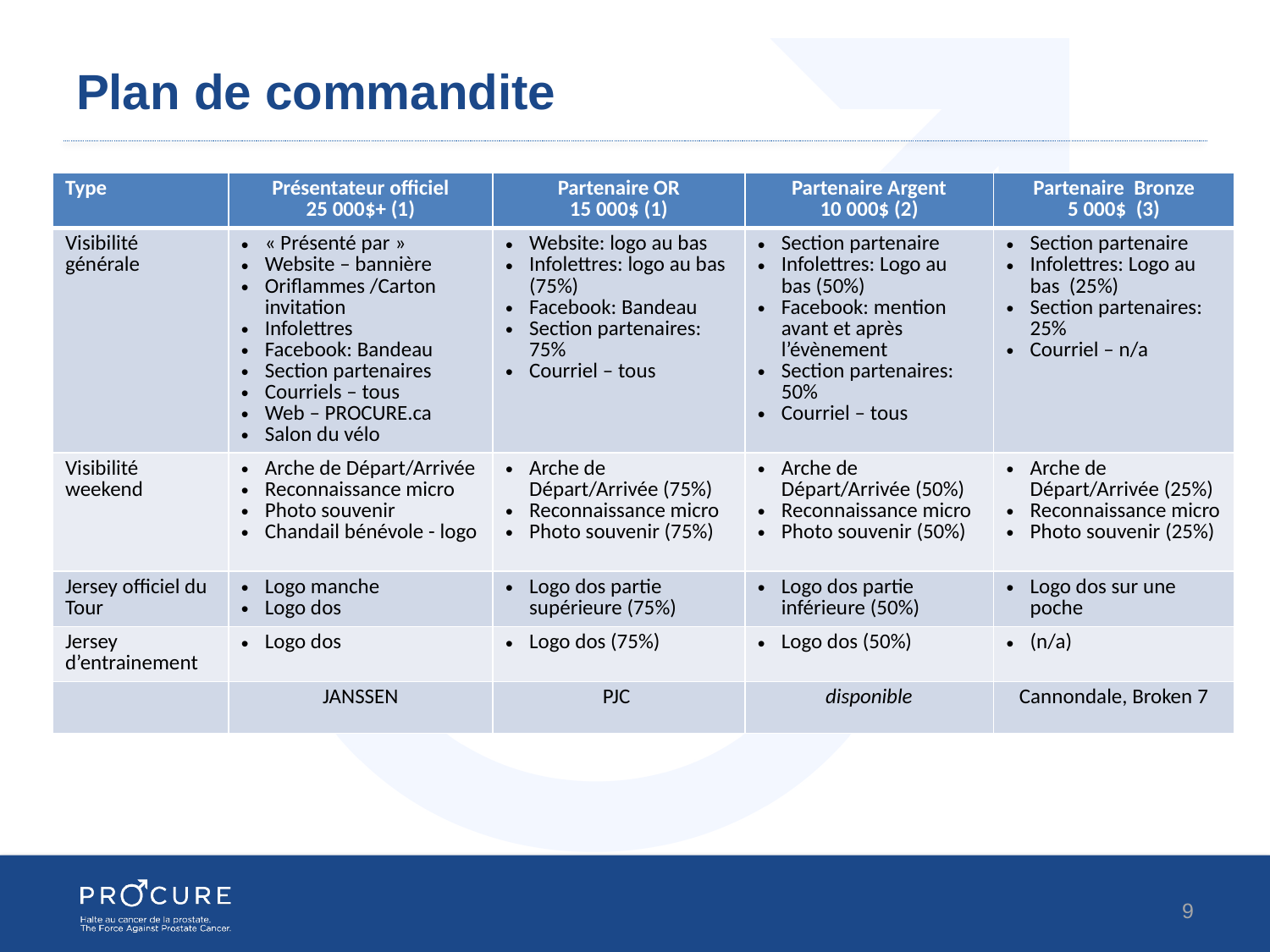

# Plan de commandite
| Type | Présentateur officiel 25 000$+ (1) | Partenaire OR 15 000$ (1) | Partenaire Argent 10 000$ (2) | Partenaire Bronze 5 000$ (3) |
| --- | --- | --- | --- | --- |
| Visibilité générale | « Présenté par » Website – bannière Oriflammes /Carton invitation Infolettres Facebook: Bandeau Section partenaires Courriels – tous Web – PROCURE.ca Salon du vélo | Website: logo au bas Infolettres: logo au bas (75%) Facebook: Bandeau Section partenaires: 75% Courriel – tous | Section partenaire Infolettres: Logo au bas (50%) Facebook: mention avant et après l’évènement Section partenaires: 50% Courriel – tous | Section partenaire Infolettres: Logo au bas (25%) Section partenaires: 25% Courriel – n/a |
| Visibilité weekend | Arche de Départ/Arrivée Reconnaissance micro Photo souvenir Chandail bénévole - logo | Arche de Départ/Arrivée (75%) Reconnaissance micro Photo souvenir (75%) | Arche de Départ/Arrivée (50%) Reconnaissance micro Photo souvenir (50%) | Arche de Départ/Arrivée (25%) Reconnaissance micro Photo souvenir (25%) |
| Jersey officiel du Tour | Logo manche Logo dos | Logo dos partie supérieure (75%) | Logo dos partie inférieure (50%) | Logo dos sur une poche |
| Jersey d’entrainement | Logo dos | Logo dos (75%) | Logo dos (50%) | (n/a) |
|  | JANSSEN | PJC | disponible | Cannondale, Broken 7 |
9